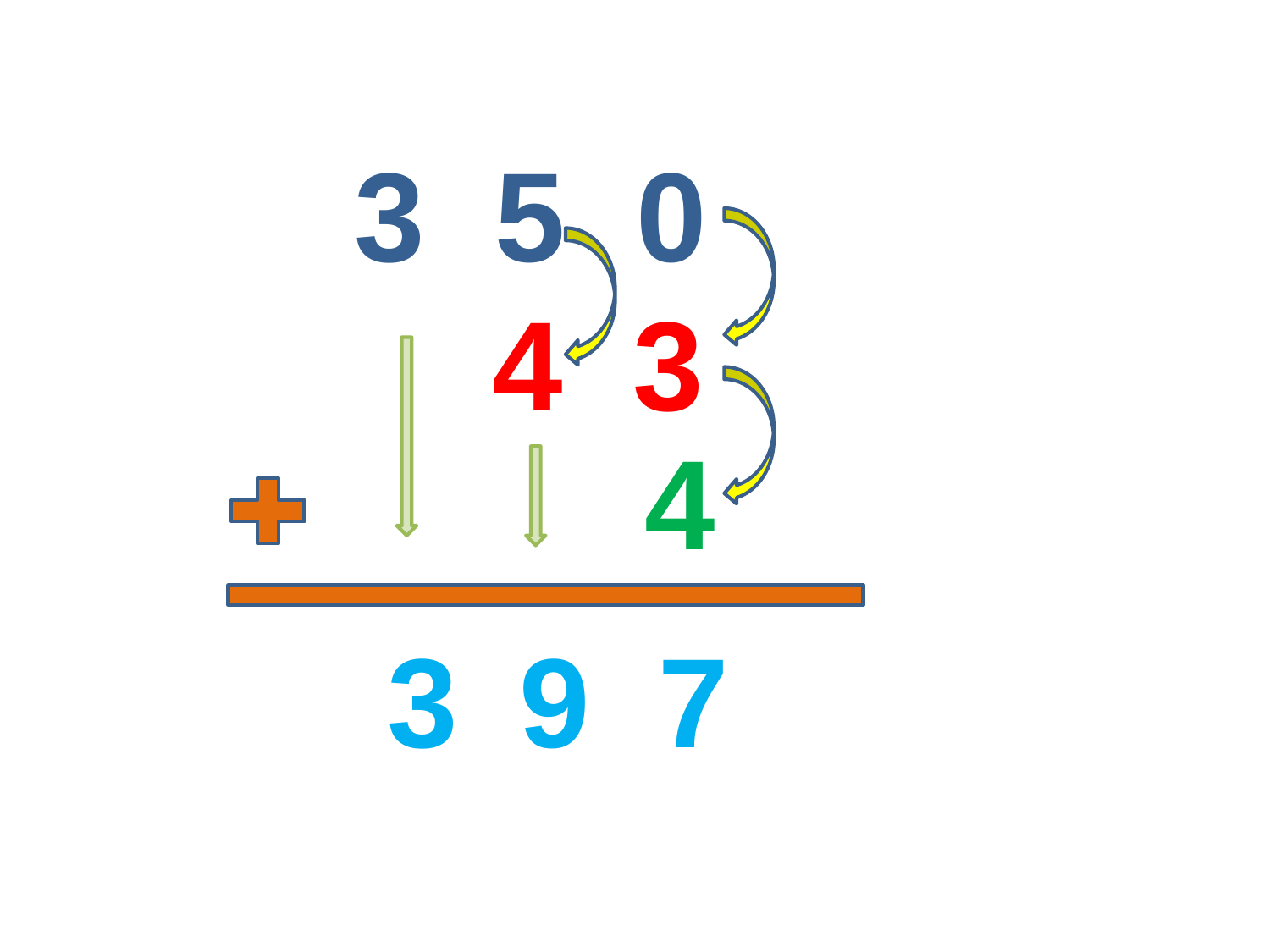

3  5  0

 4  3

4

3
9
7